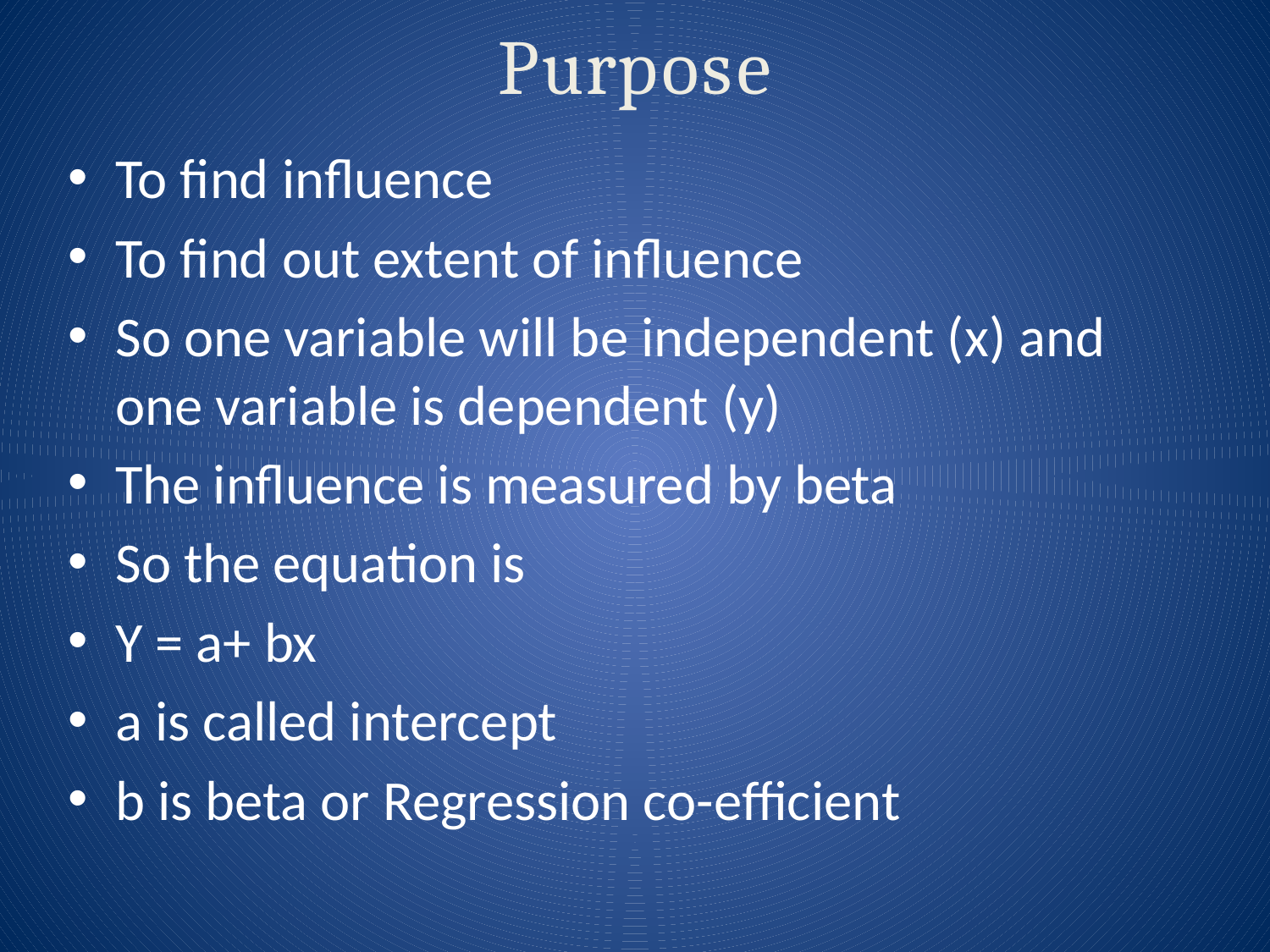

# Purpose
To find influence
To find out extent of influence
So one variable will be independent (x) and one variable is dependent (y)
The influence is measured by beta
So the equation is
Y = a+ bx
a is called intercept
b is beta or Regression co-efficient